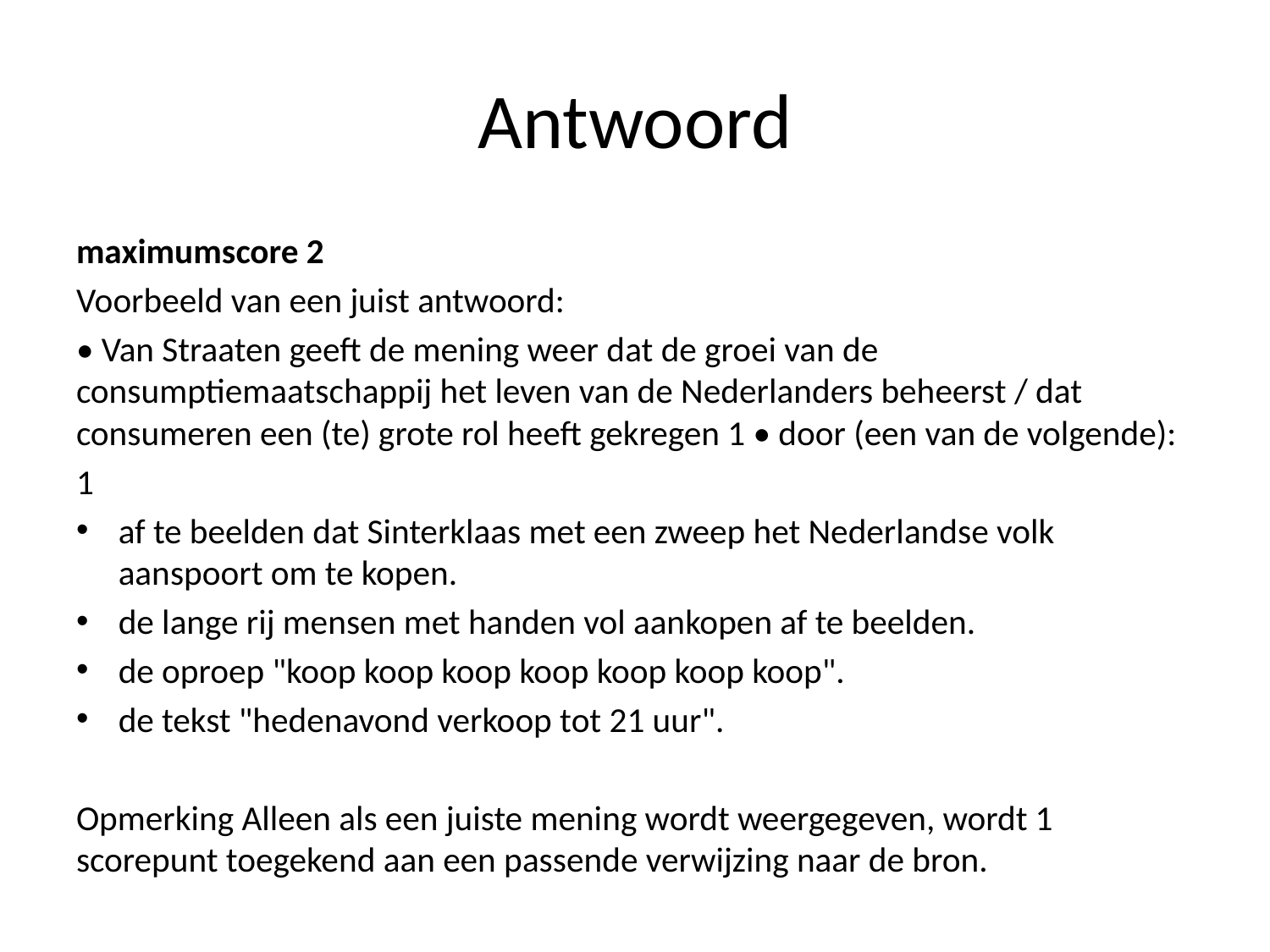

# Antwoord
maximumscore 2
Voorbeeld van een juist antwoord:
• Van Straaten geeft de mening weer dat de groei van de consumptiemaatschappij het leven van de Nederlanders beheerst / dat consumeren een (te) grote rol heeft gekregen 1 • door (een van de volgende):
1
af te beelden dat Sinterklaas met een zweep het Nederlandse volk aanspoort om te kopen.
de lange rij mensen met handen vol aankopen af te beelden.
de oproep "koop koop koop koop koop koop koop".
de tekst "hedenavond verkoop tot 21 uur".

Opmerking Alleen als een juiste mening wordt weergegeven, wordt 1 scorepunt toegekend aan een passende verwijzing naar de bron.